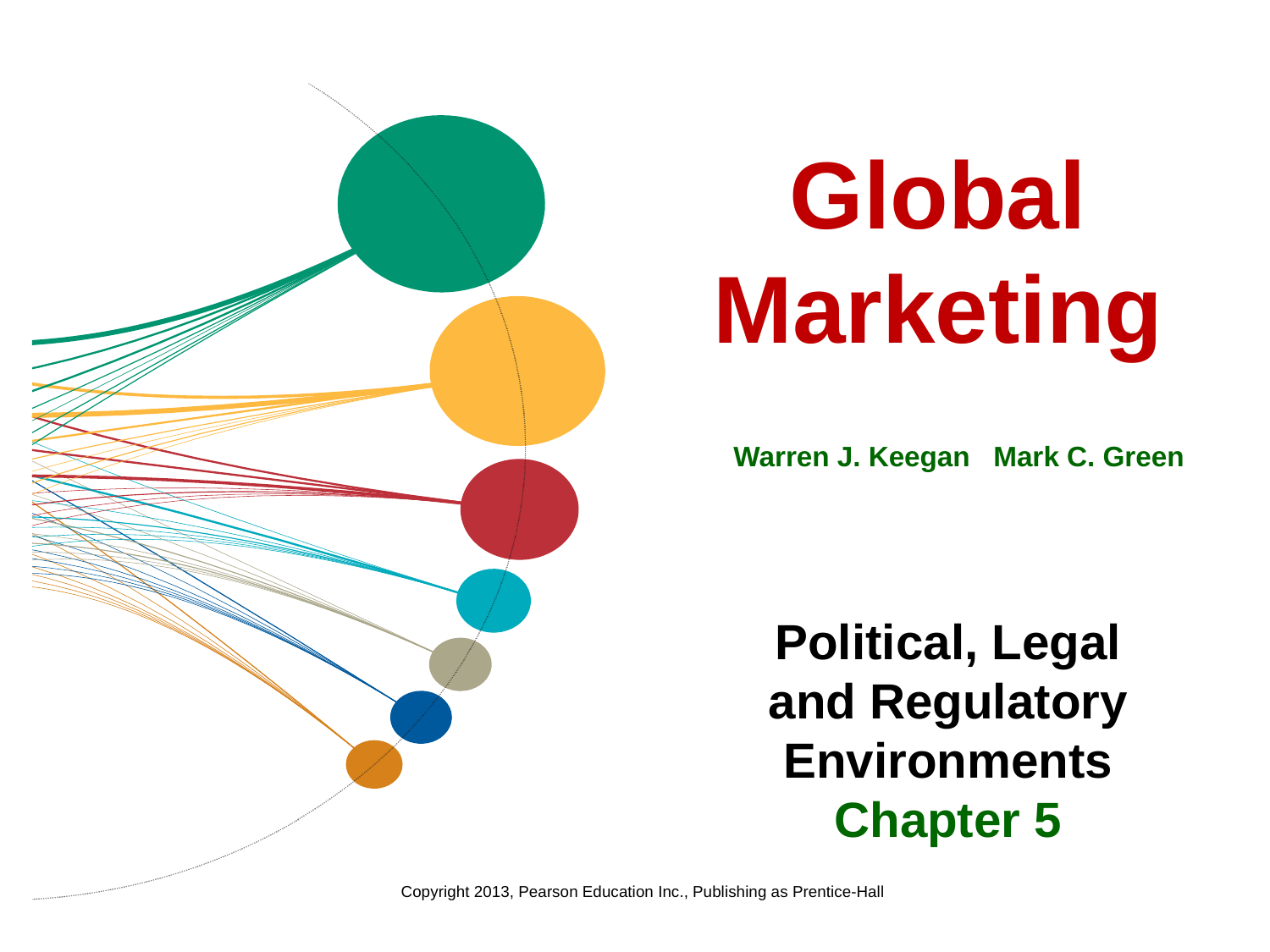

Global Marketing
Warren J. Keegan   Mark C. Green
Political, Legal and Regulatory Environments
Chapter 5
Copyright 2013, Pearson Education Inc., Publishing as Prentice-Hall